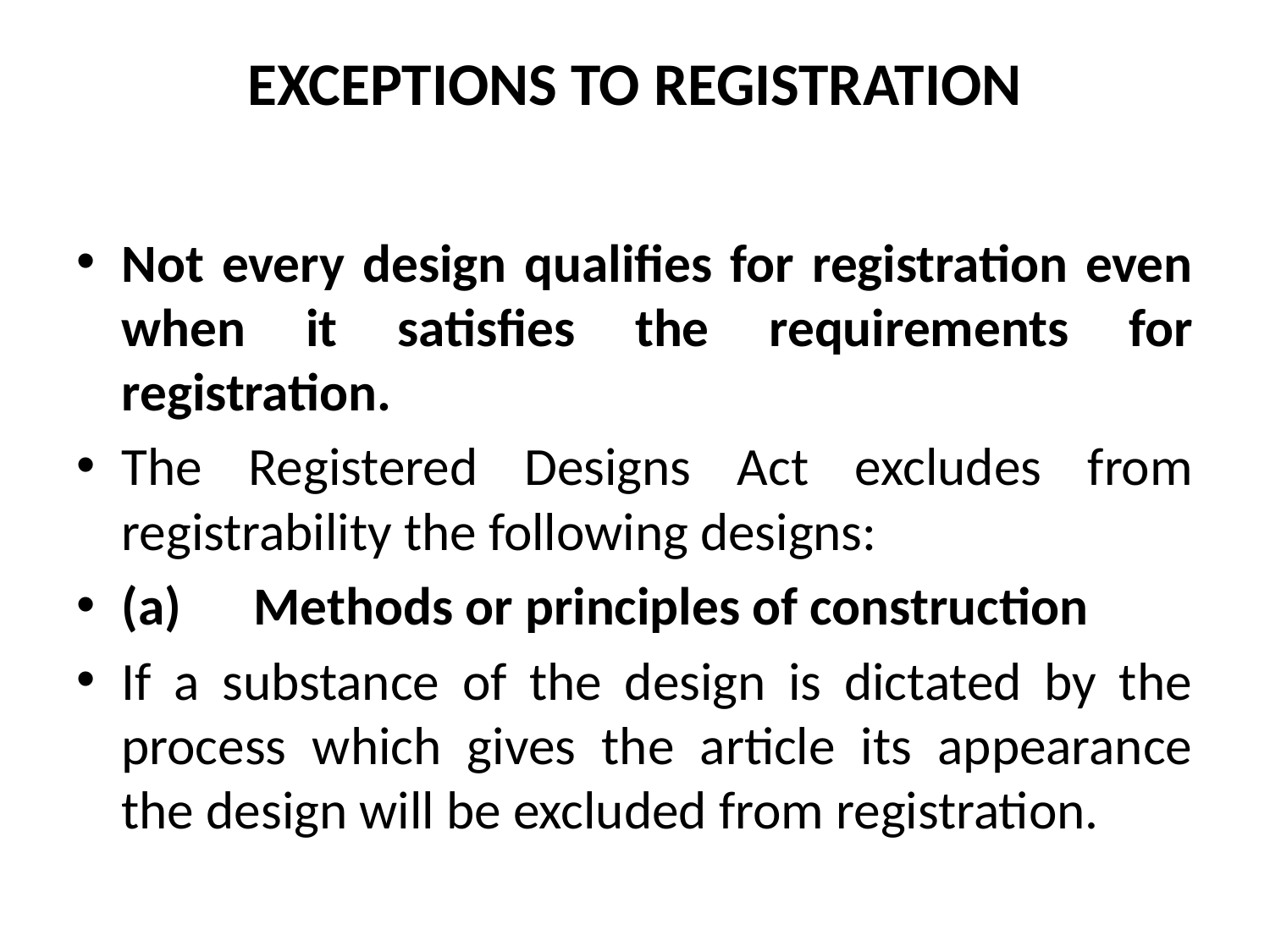

# EXCEPTIONS TO REGISTRATION
Not every design qualifies for registration even when it satisfies the requirements for registration.
The Registered Designs Act excludes from registrability the following designs:
(a)      Methods or principles of construction
If a substance of the design is dictated by the process which gives the article its appearance the design will be excluded from registration.